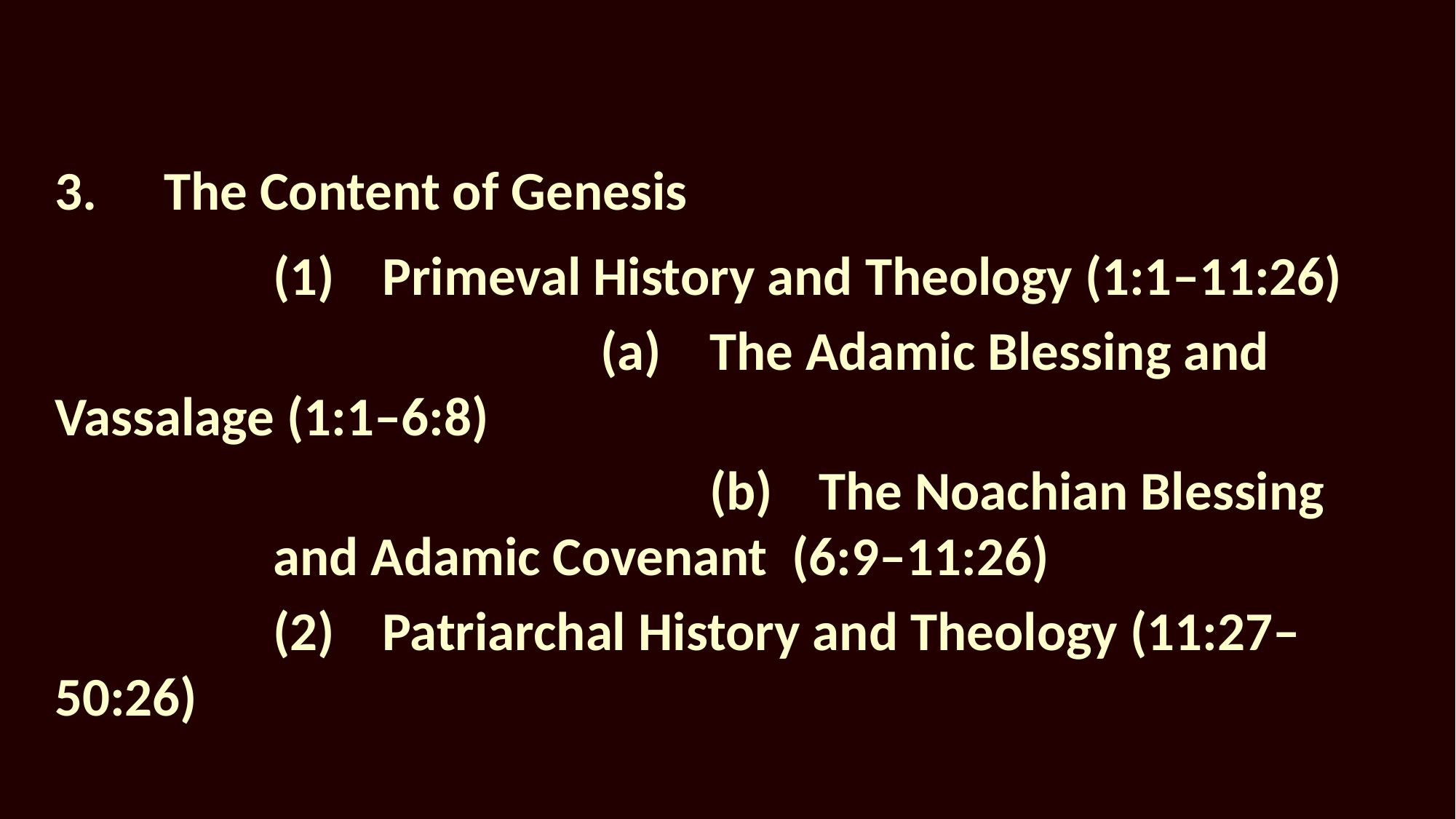

3.	The Content of Genesis

		(1)	Primeval History and Theology (1:1–11:26)
					(a)	The Adamic Blessing and Vassalage (1:1–6:8)
					(b)	The Noachian Blessing and Adamic Covenant  (6:9–11:26)
		(2)	Patriarchal History and Theology (11:27–50:26)